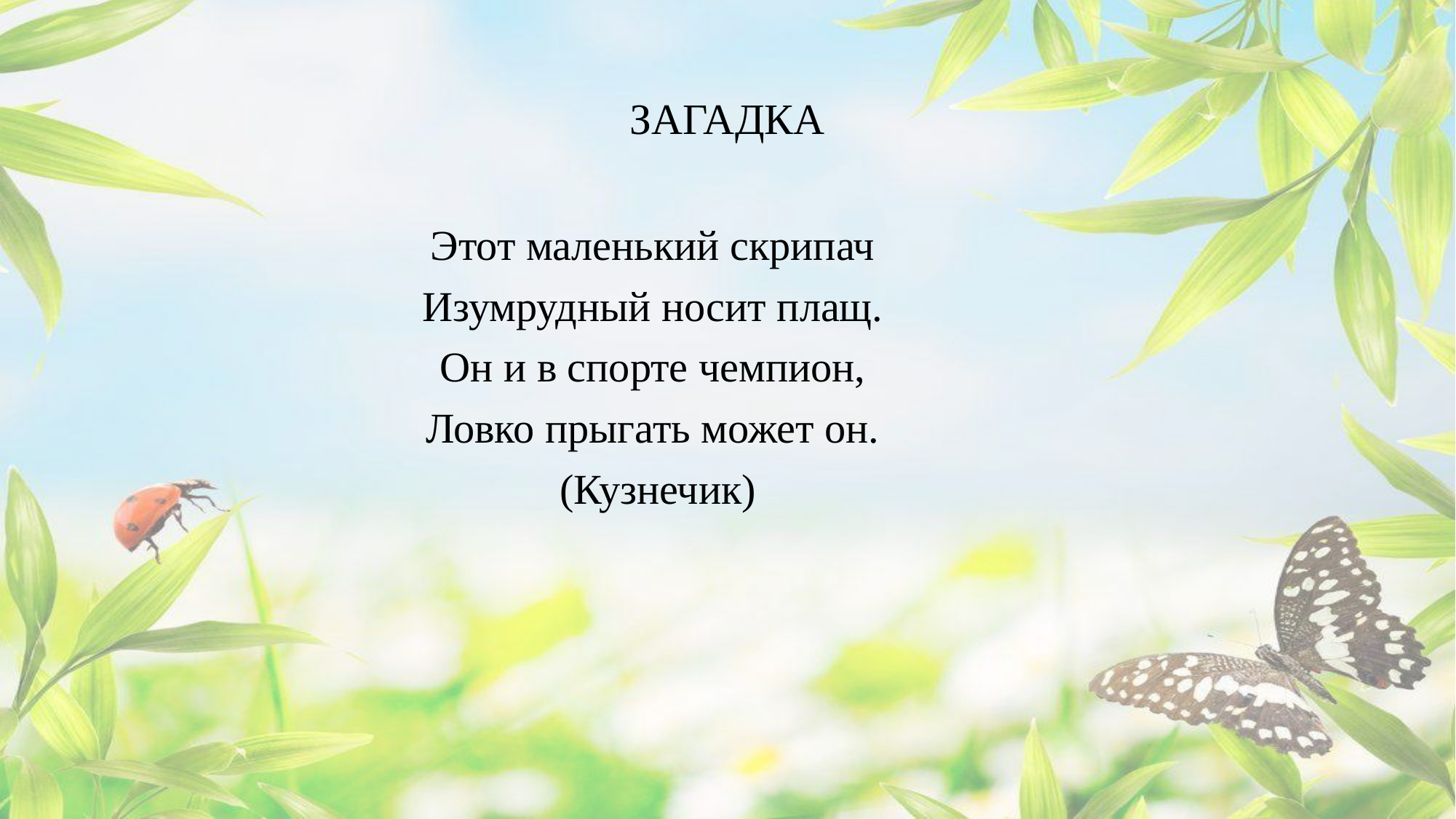

# ЗАГАДКА
Этот маленький скрипач
Изумрудный носит плащ.
Он и в спорте чемпион,
Ловко прыгать может он.
(Кузнечик)